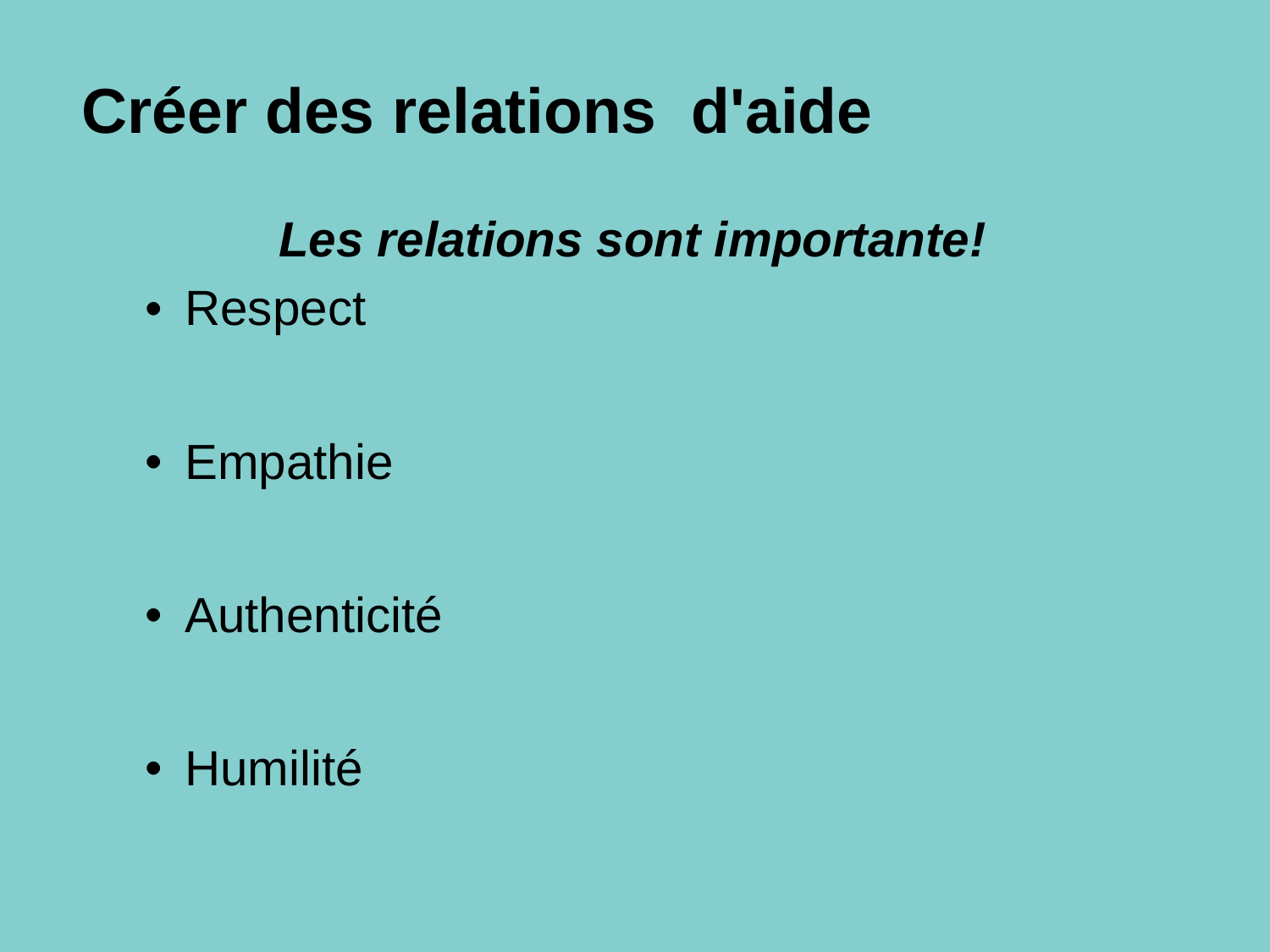

# Créer des relations  d'aide
Les relations sont importante!
Respect

Empathie

Authenticité

Humilité